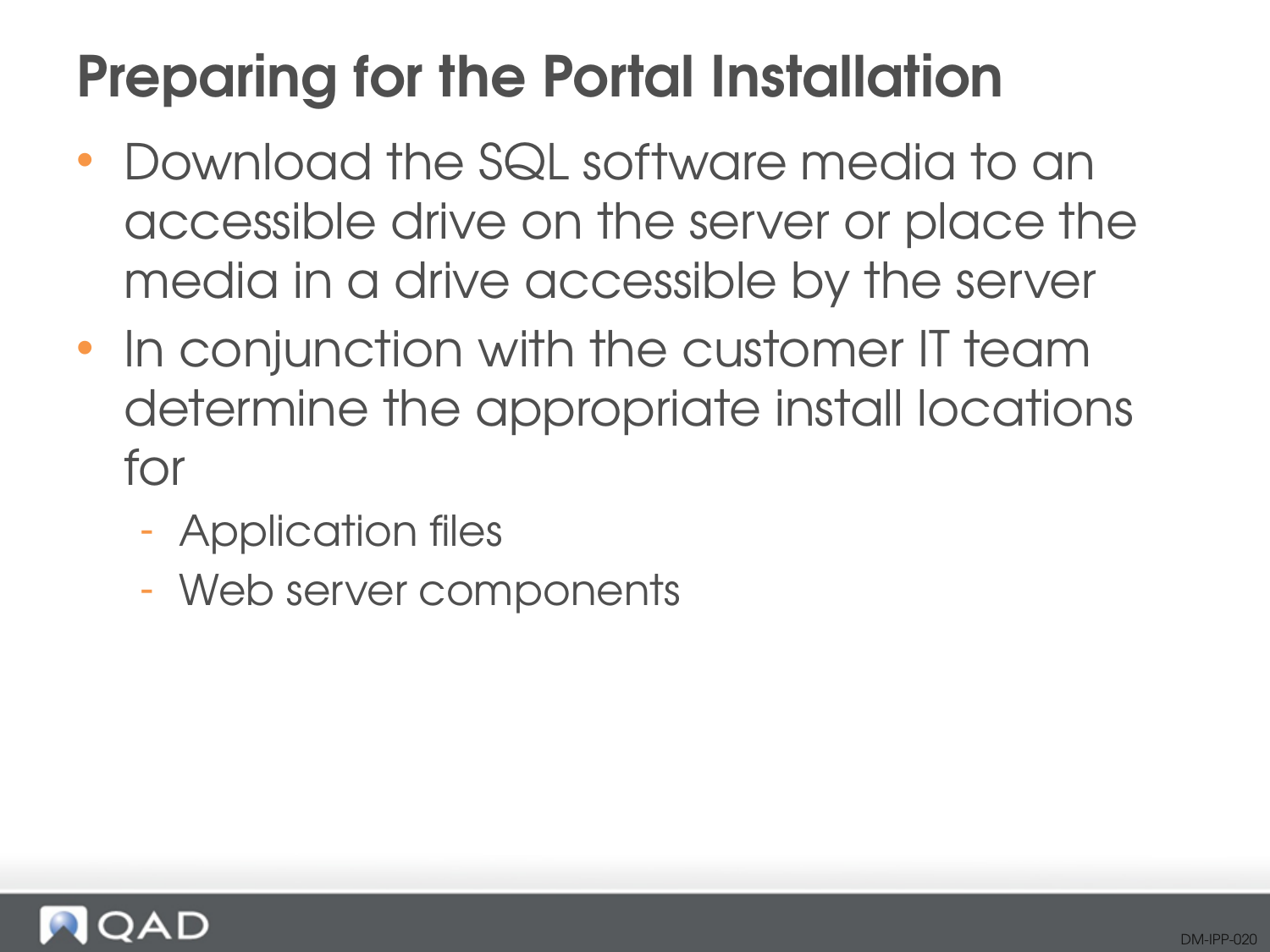

# Preparing for the Portal Installation
Download the SQL software media to an accessible drive on the server or place the media in a drive accessible by the server
In conjunction with the customer IT team determine the appropriate install locations for
Application files
Web server components

DM-IPP-020